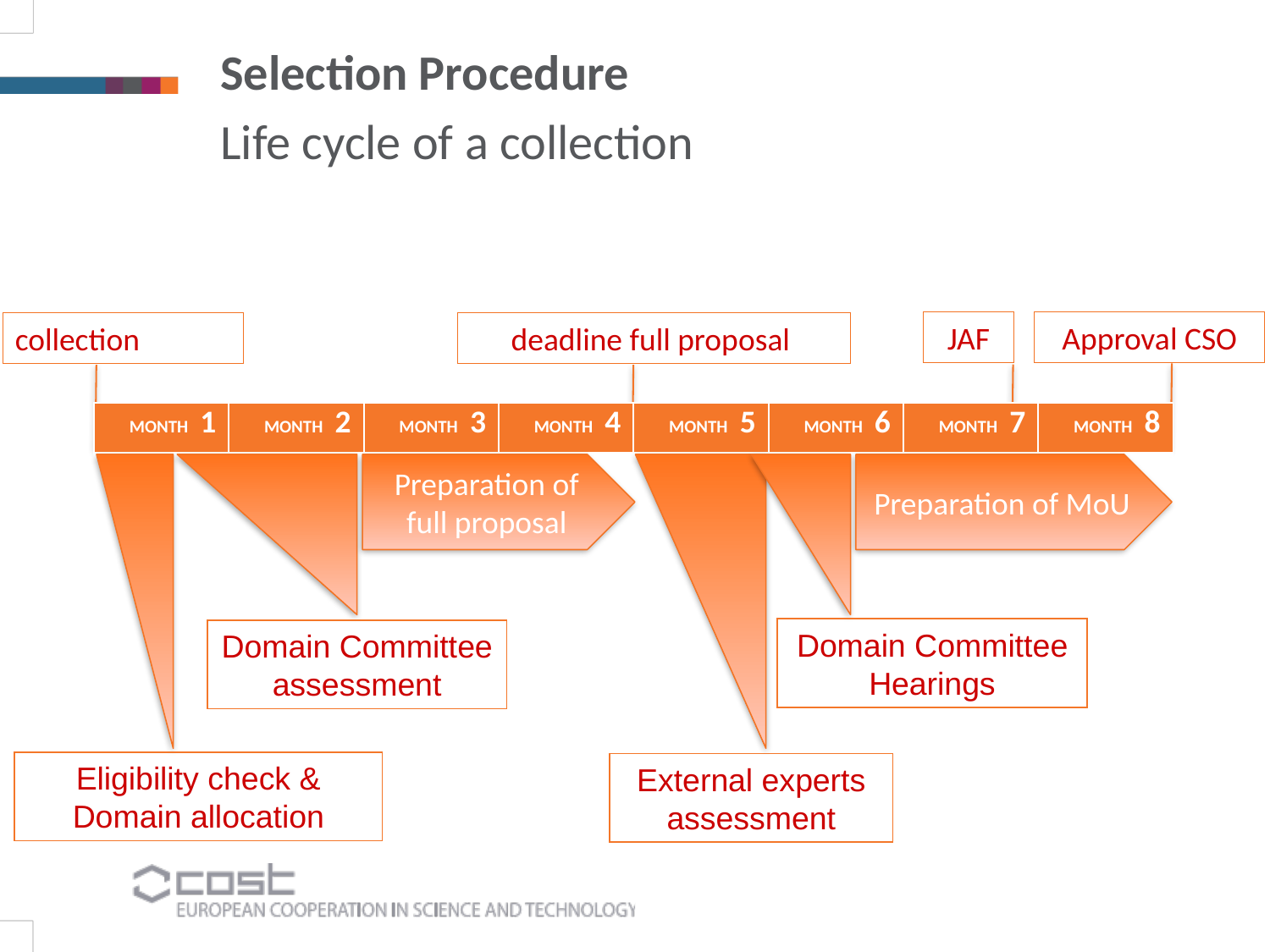

Selection Procedure
Life cycle of a collection
JAF
Approval CSO
collection
deadline full proposal
| MONTH 1 | MONTH 2 | MONTH 3 | MONTH 4 | MONTH 5 | MONTH 6 | MONTH 7 | MONTH 8 |
| --- | --- | --- | --- | --- | --- | --- | --- |

Preparation of full proposal

Preparation of MoU
Domain Committee Hearings
Domain Committee assessment
Eligibility check & Domain allocation
External experts assessment